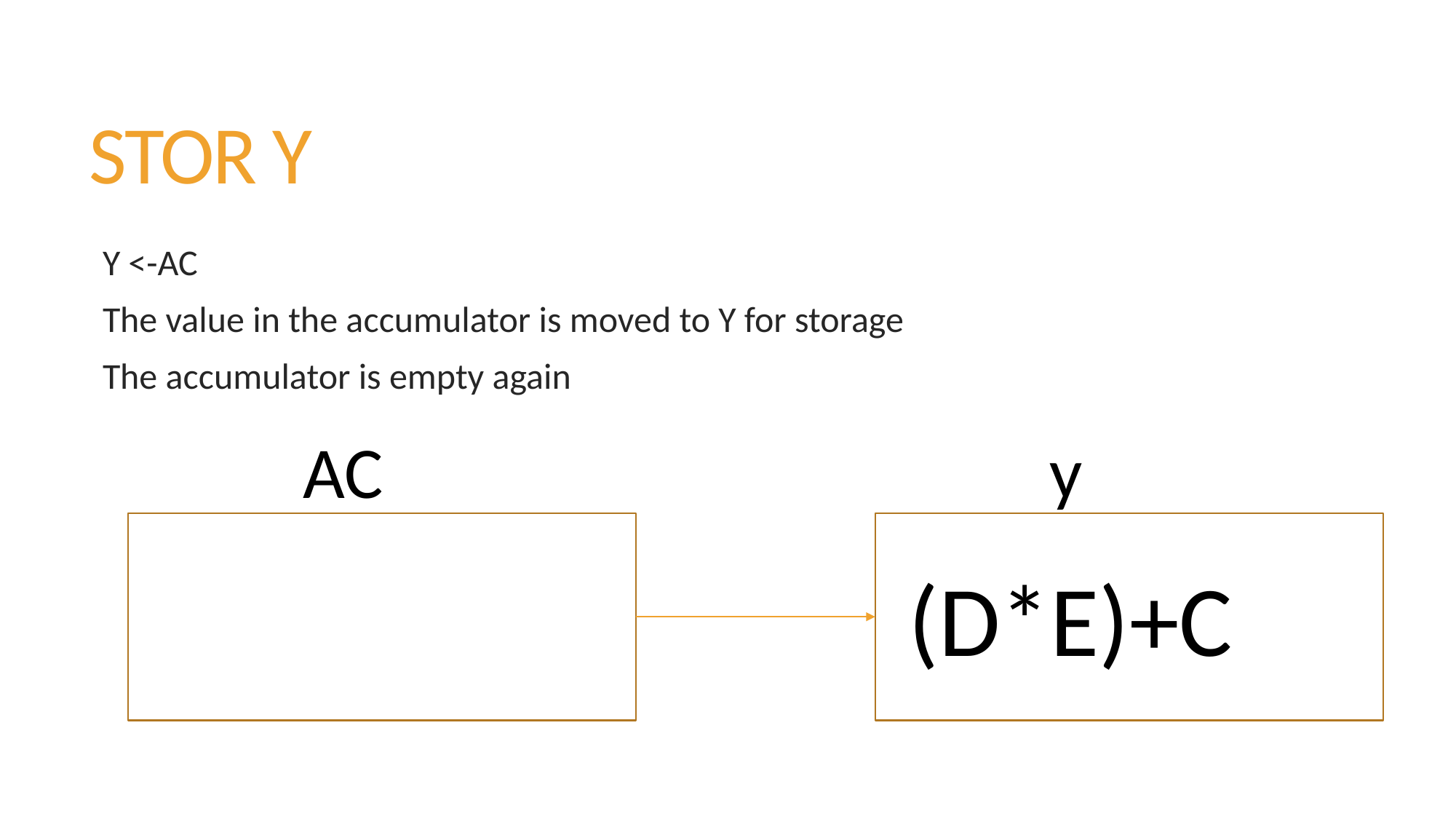

# STOR Y
Y <-AC
The value in the accumulator is moved to Y for storage
The accumulator is empty again
AC
y

(D*E)+C